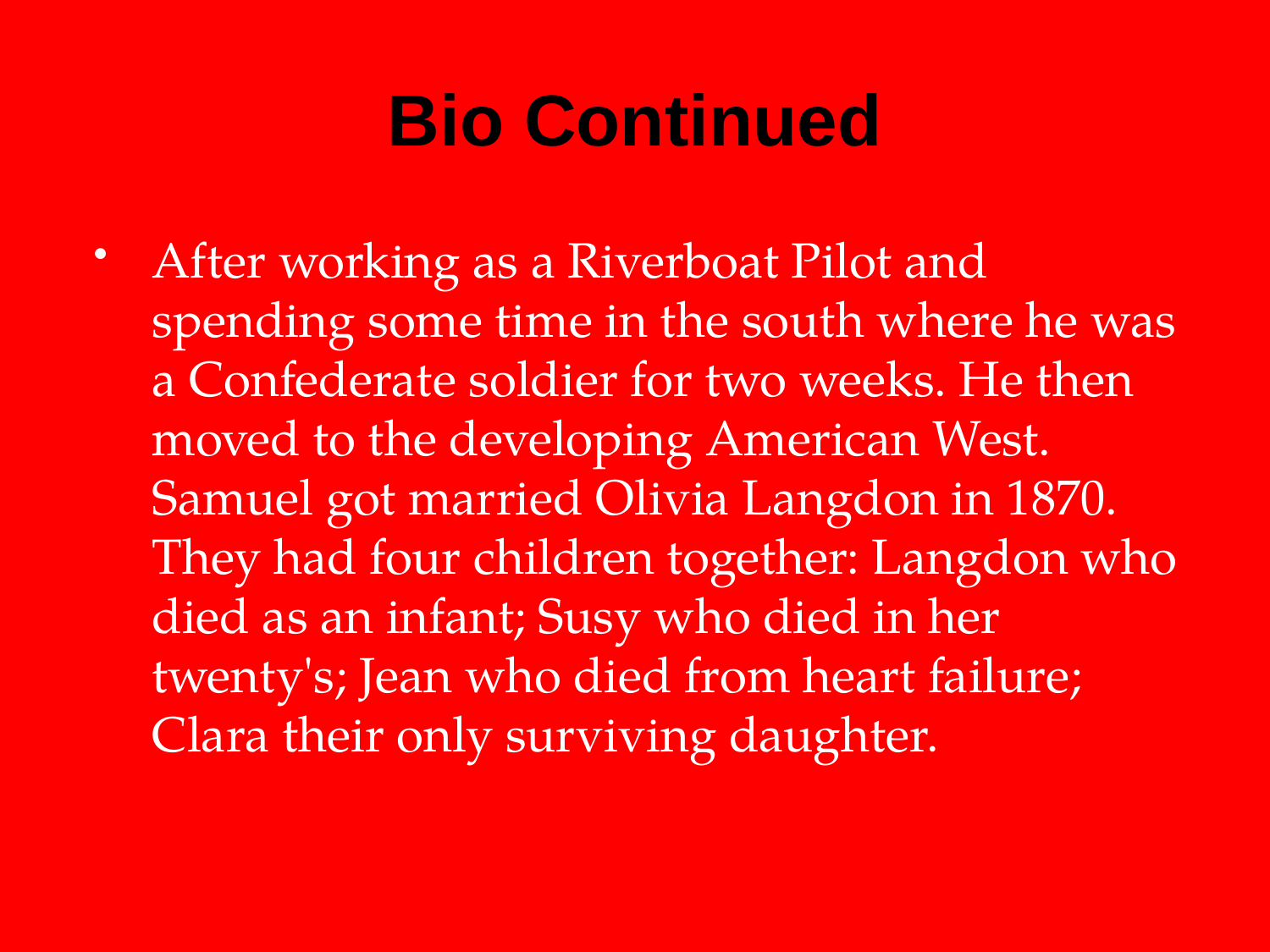

# Bio Continued
After working as a Riverboat Pilot and spending some time in the south where he was a Confederate soldier for two weeks. He then moved to the developing American West. Samuel got married Olivia Langdon in 1870. They had four children together: Langdon who died as an infant; Susy who died in her twenty's; Jean who died from heart failure; Clara their only surviving daughter.